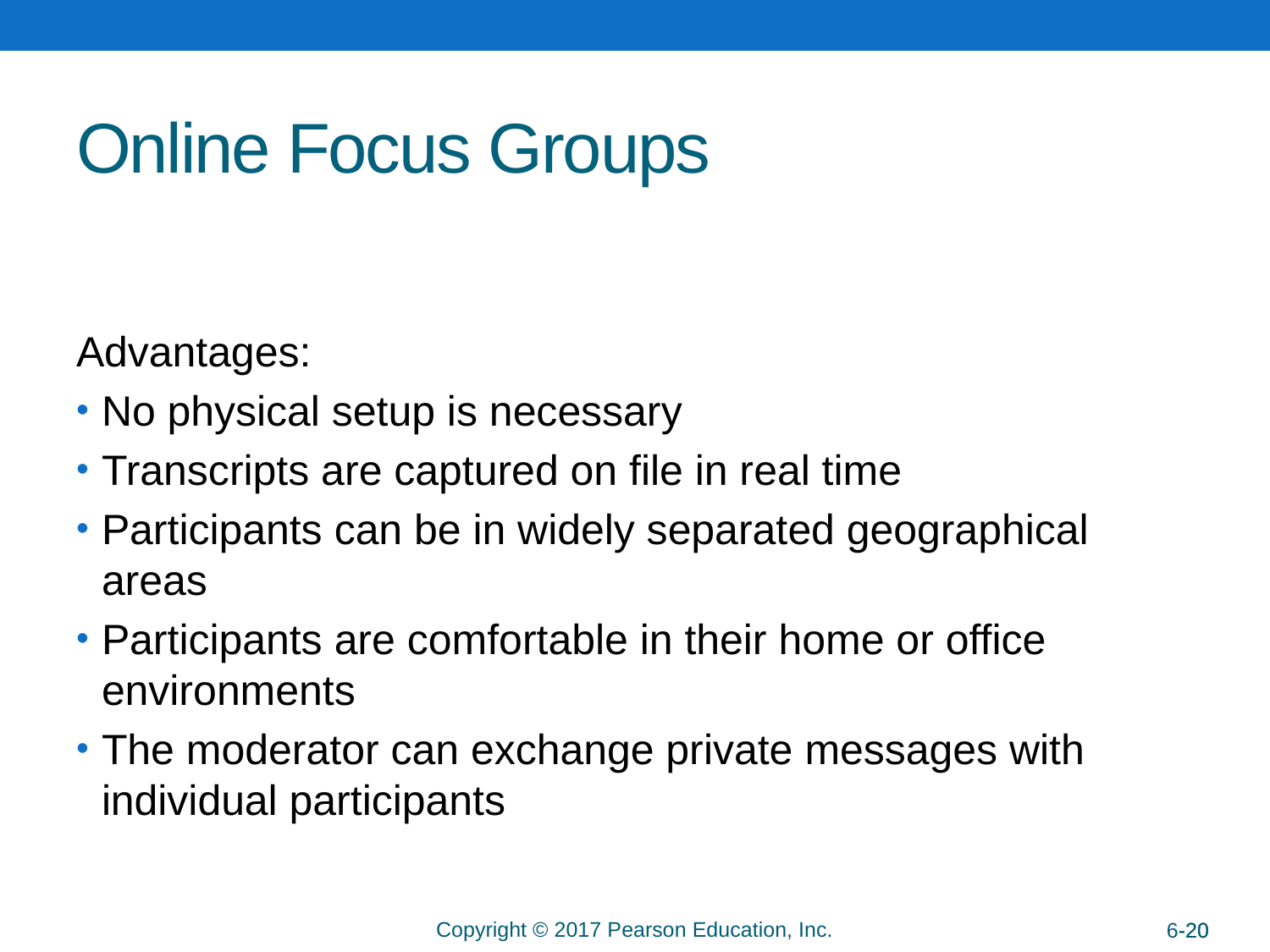

# Online Focus Groups
Advantages:
No physical setup is necessary
Transcripts are captured on file in real time
Participants can be in widely separated geographical areas
Participants are comfortable in their home or office environments
The moderator can exchange private messages with individual participants